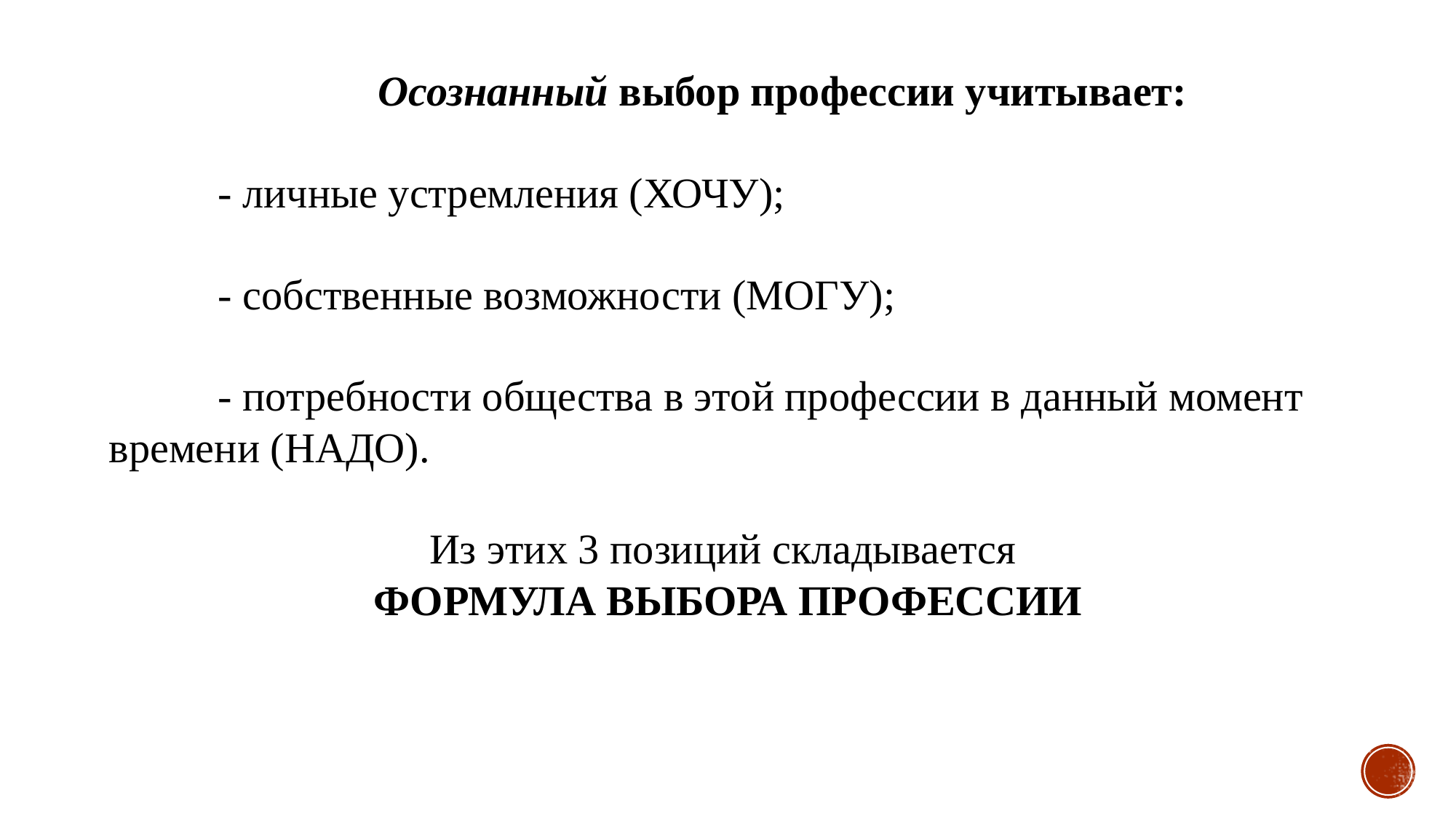

Осознанный выбор профессии учитывает:

	- личные устремления (ХОЧУ);

	- собственные возможности (МОГУ);

	- потребности общества в этой профессии в данный момент времени (НАДО).

Из этих 3 позиций складывается
ФОРМУЛА ВЫБОРА ПРОФЕССИИ